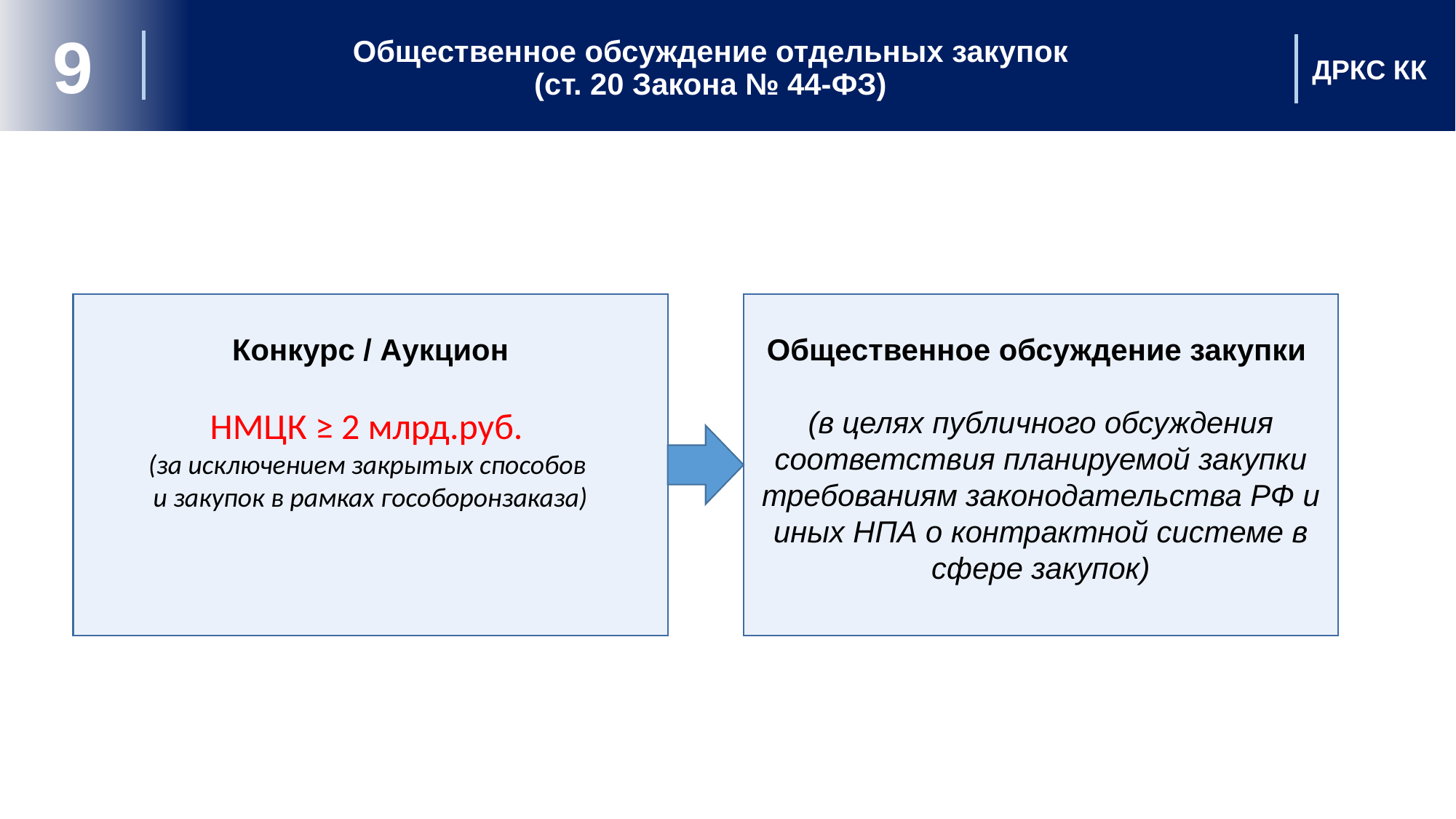

# Общественное обсуждение отдельных закупок (ст. 20 Закона № 44-ФЗ)

9

ДРКС КК
Конкурс / Аукцион

НМЦК ≥ 2 млрд.руб.
(за исключением закрытых способов
и закупок в рамках гособоронзаказа)

Общественное обсуждение закупки

(в целях публичного обсуждения соответствия планируемой закупки требованиям законодательства РФ и иных НПА о контрактной системе в сфере закупок)